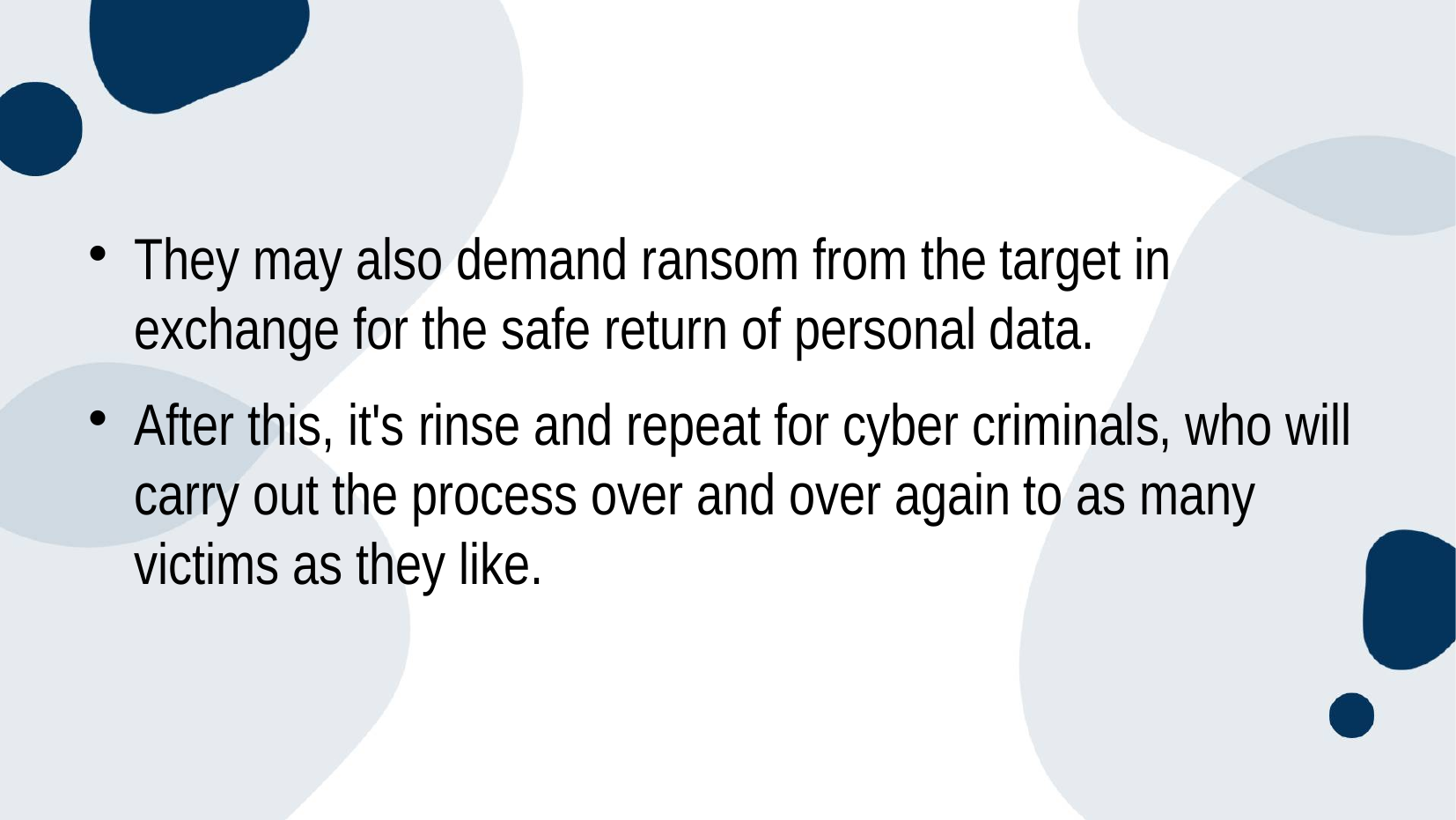

#
They may also demand ransom from the target in exchange for the safe return of personal data.
After this, it's rinse and repeat for cyber criminals, who will carry out the process over and over again to as many victims as they like.